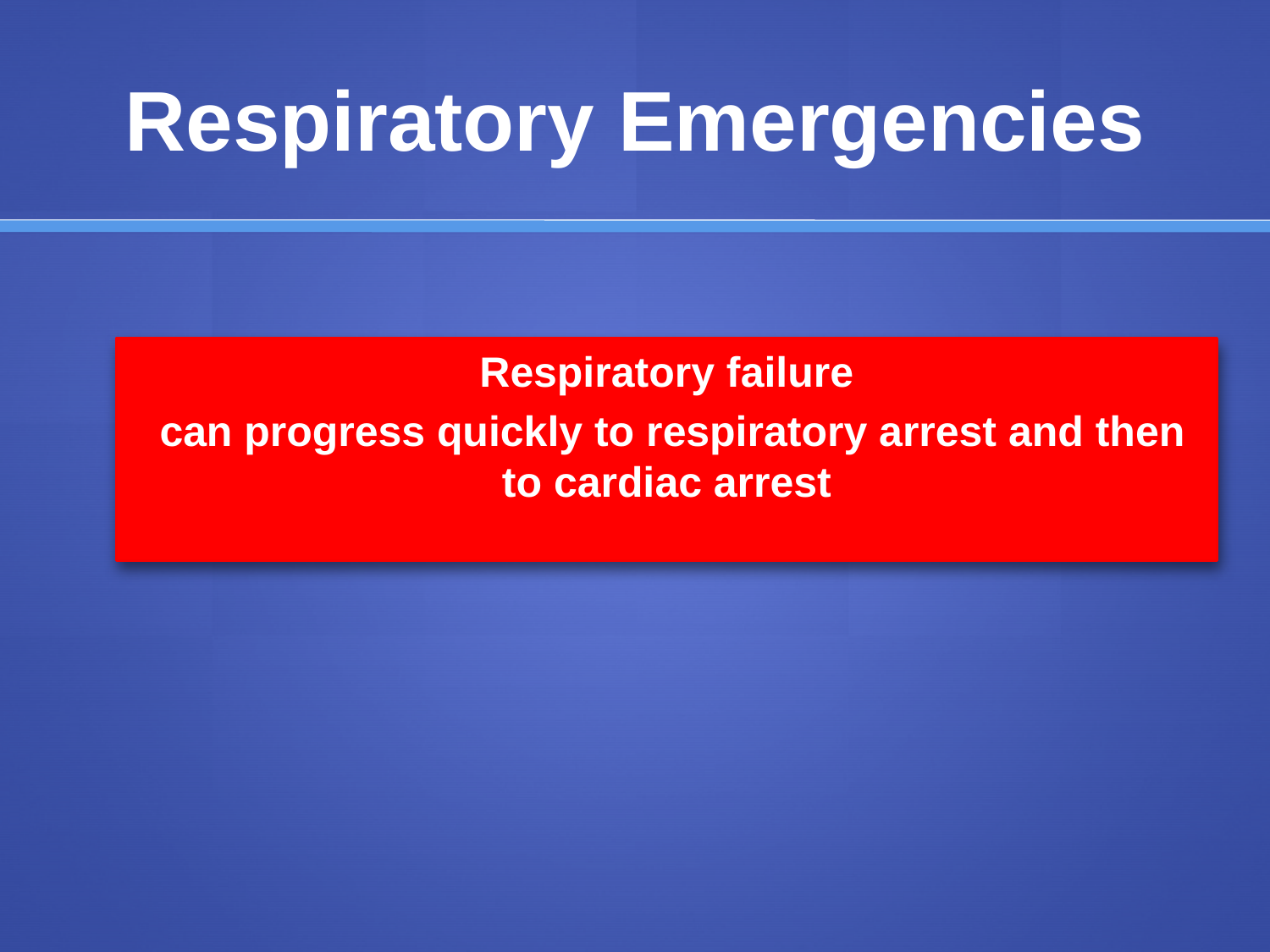

# Respiratory Emergencies
Respiratory failure
 can progress quickly to respiratory arrest and then to cardiac arrest